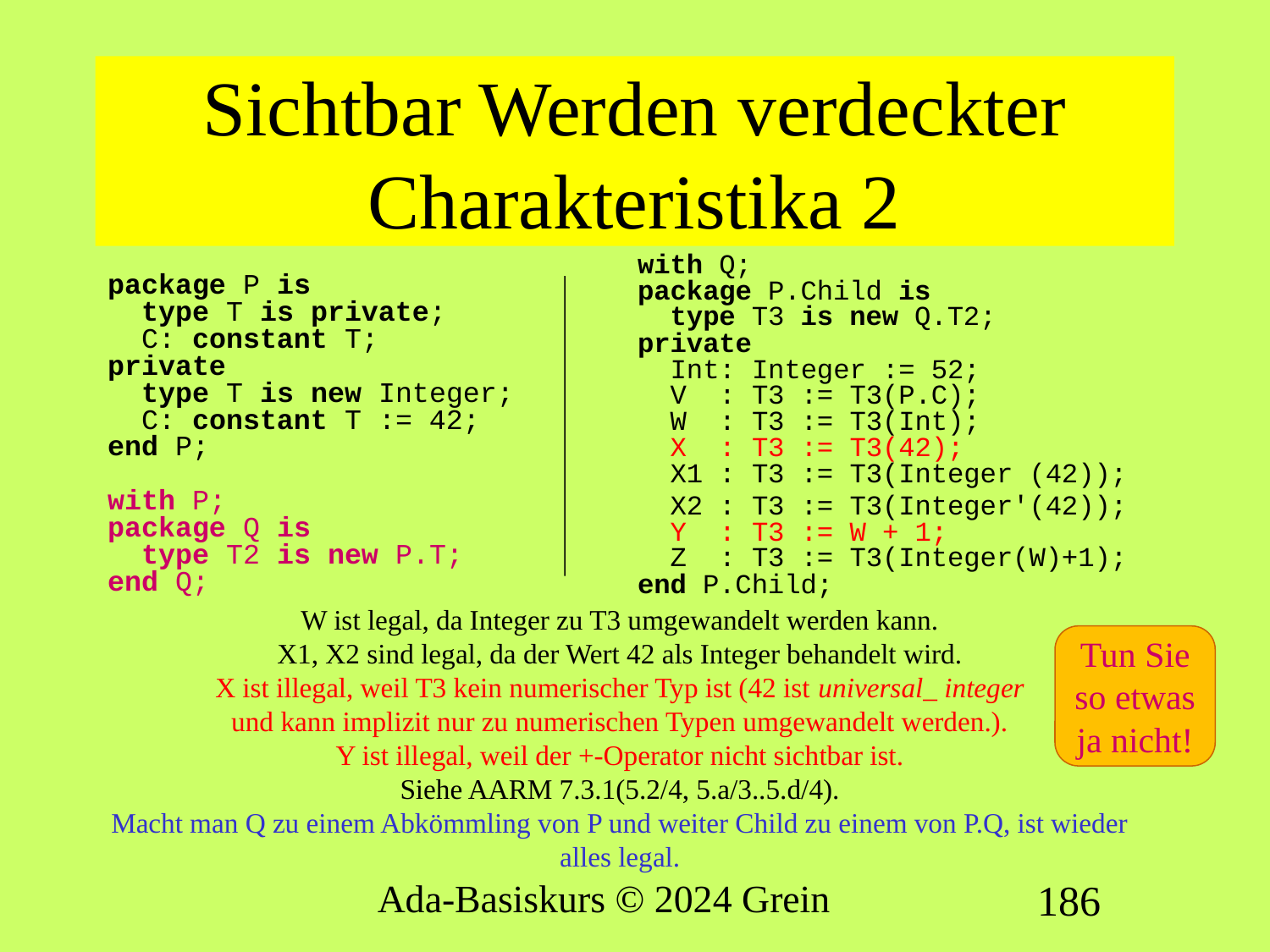

# Sichtbar Werden verdeckter Charakteristika 2
with Q;
package P.Child is
  type T3 is new Q.T2;
private
  Int: Integer := 52;
  V  : T3 := T3(P.C);
  W  : T3 := T3(Int);
  X  : T3 := T3(42);
  X1 : T3 := T3(Integer (42));
  X2 : T3 := T3(Integer'(42));
  Y  : T3 := W + 1;
  Z  : T3 := T3(Integer(W)+1);
end P.Child;
package P is
  type T is private;
  C: constant T;
private
  type T is new Integer;
  C: constant T := 42;
end P;

with P;
package Q is
  type T2 is new P.T;
end Q;

W ist legal, da Integer zu T3 umgewandelt werden kann.
X1, X2 sind legal, da der Wert 42 als Integer behandelt wird.
X ist illegal, weil T3 kein numerischer Typ ist (42 ist universal_ integer
und kann implizit nur zu numerischen Typen umgewandelt werden.).
Y ist illegal, weil der +-Operator nicht sichtbar ist.
Siehe AARM 7.3.1(5.2/4, 5.a/3..5.d/4).
Macht man Q zu einem Abkömmling von P und weiter Child zu einem von P.Q, ist wieder alles legal.
Tun Sie so etwas ja nicht!
Ada-Basiskurs © 2024 Grein
186